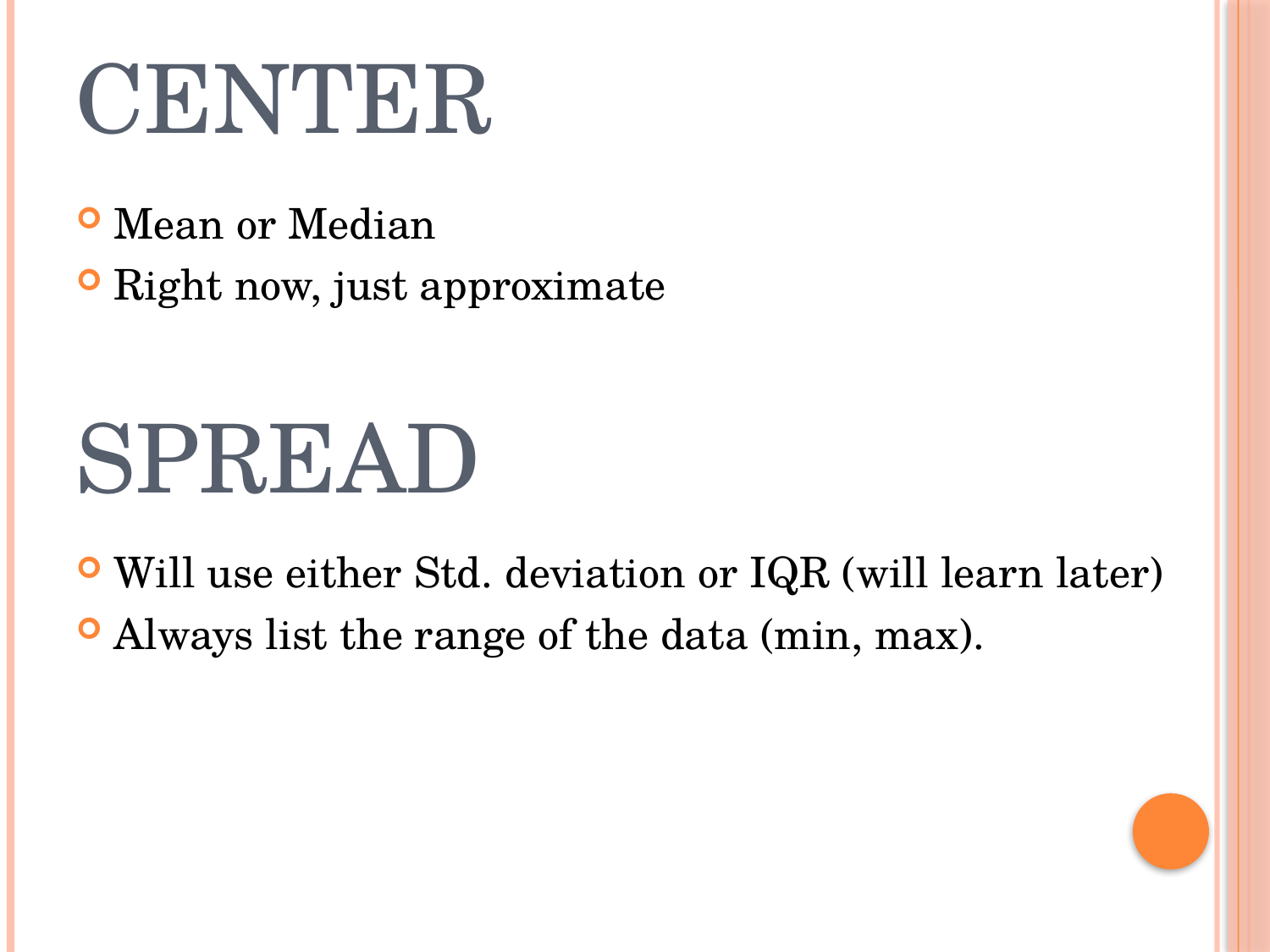

# Center
Mean or Median
Right now, just approximate
Spread
Will use either Std. deviation or IQR (will learn later)
Always list the range of the data (min, max).